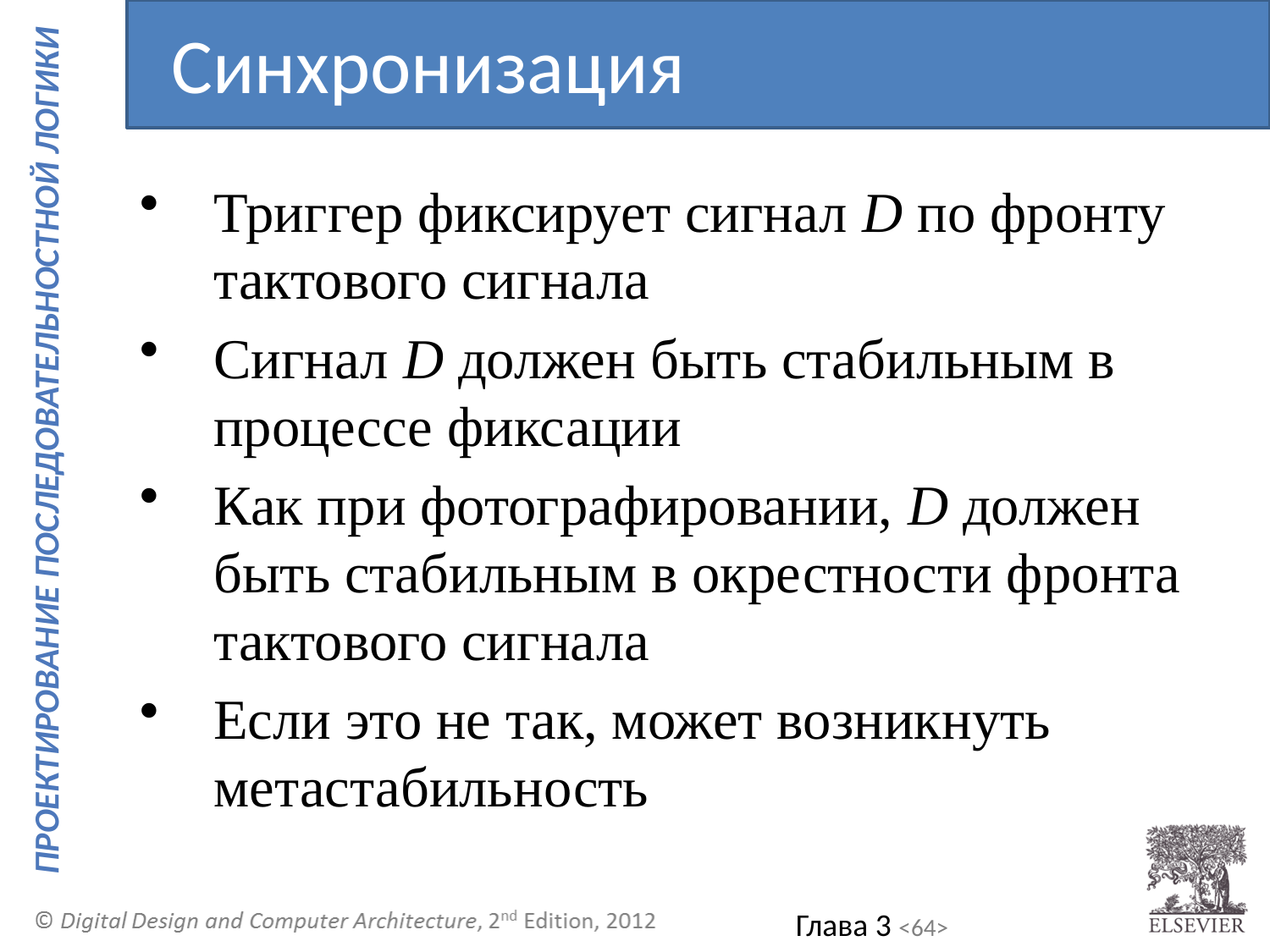

Синхронизация
Триггер фиксирует сигнал D по фронту тактового сигнала
Сигнал D должен быть стабильным в процессе фиксации
Как при фотографировании, D должен быть стабильным в окрестности фронта тактового сигнала
Если это не так, может возникнуть метастабильность